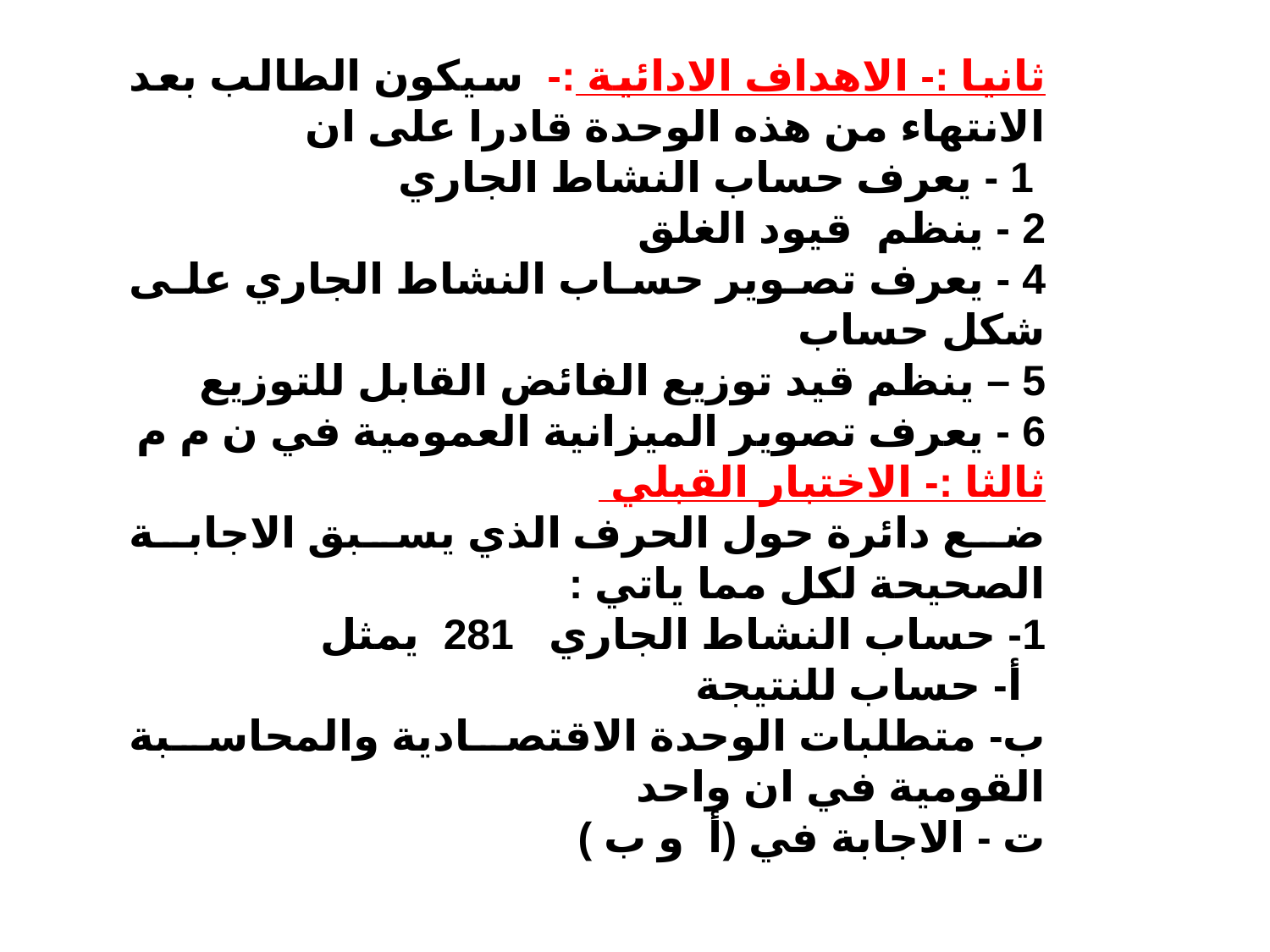

ثانيا :- الاهداف الادائية :-  سيكون الطالب بعد الانتهاء من هذه الوحدة قادرا على ان
 1 - يعرف حساب النشاط الجاري
2 - ينظم  قيود الغلق
4 - يعرف تصوير حساب النشاط الجاري على شكل حساب
5 – ينظم قيد توزيع الفائض القابل للتوزيع
6 - يعرف تصوير الميزانية العمومية في ن م م
ثالثا :- الاختبار القبلي
ضع دائرة حول الحرف الذي يسبق الاجابة الصحيحة لكل مما ياتي :
1- حساب النشاط الجاري   281  يمثل
  أ- حساب للنتيجة
ب- متطلبات الوحدة الاقتصادية والمحاسبة القومية في ان واحد
ت - الاجابة في (أ  و ب )